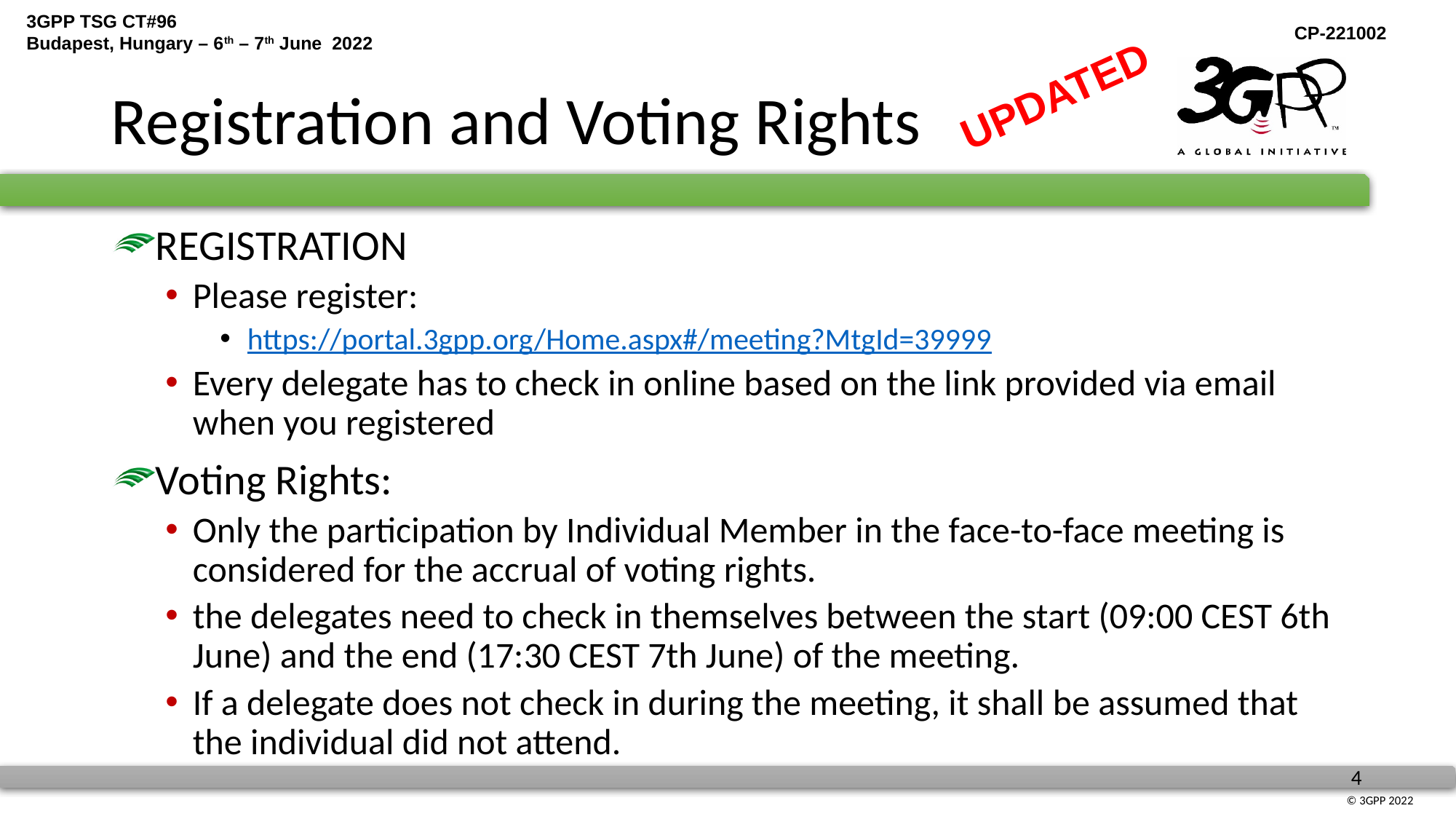

# Registration and Voting Rights
UPDATED
REGISTRATION
Please register:
https://portal.3gpp.org/Home.aspx#/meeting?MtgId=39999
Every delegate has to check in online based on the link provided via email when you registered
Voting Rights:
Only the participation by Individual Member in the face-to-face meeting is considered for the accrual of voting rights.
the delegates need to check in themselves between the start (09:00 CEST 6th June) and the end (17:30 CEST 7th June) of the meeting.
If a delegate does not check in during the meeting, it shall be assumed that the individual did not attend.